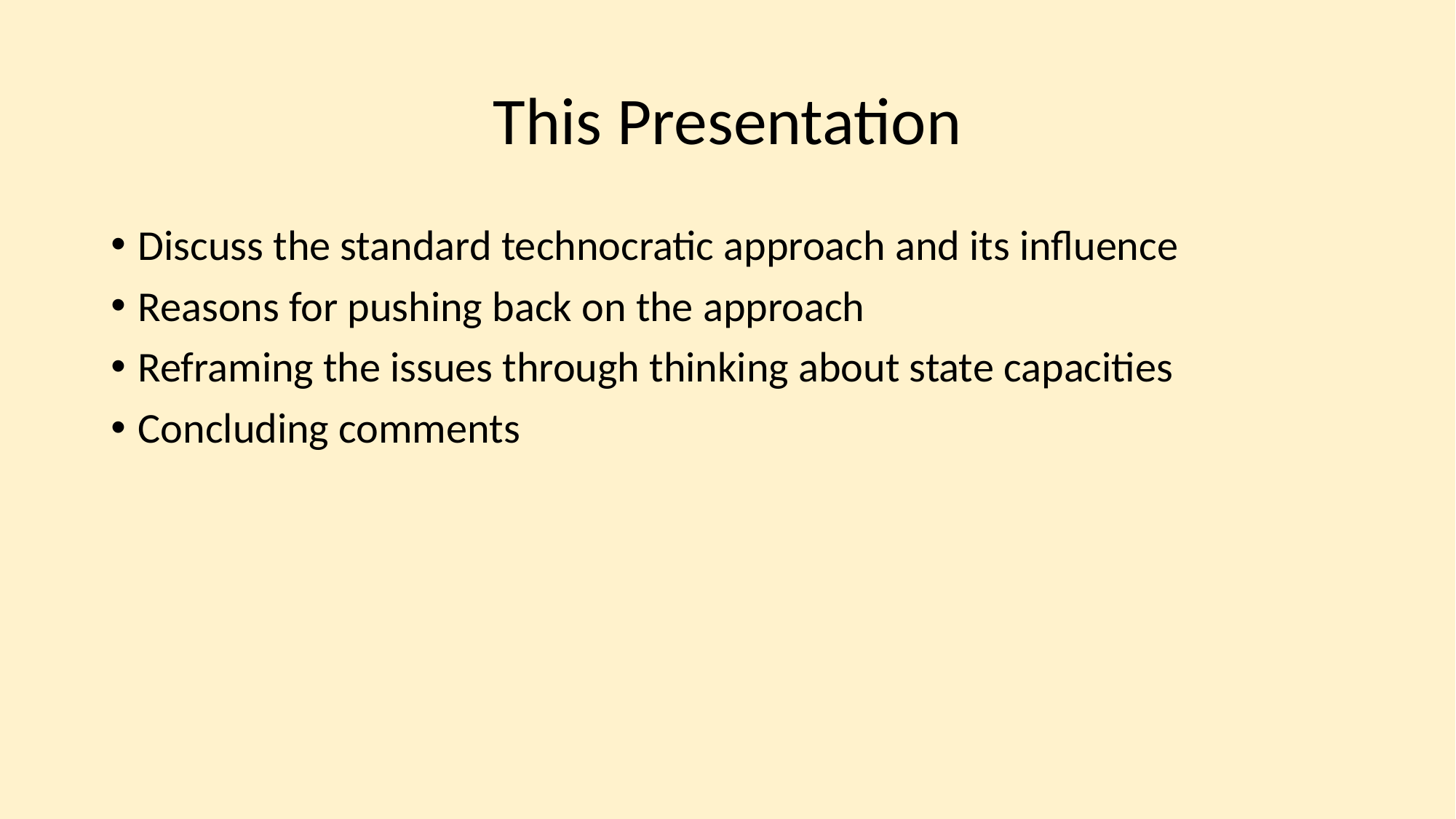

# This Presentation
Discuss the standard technocratic approach and its influence
Reasons for pushing back on the approach
Reframing the issues through thinking about state capacities
Concluding comments